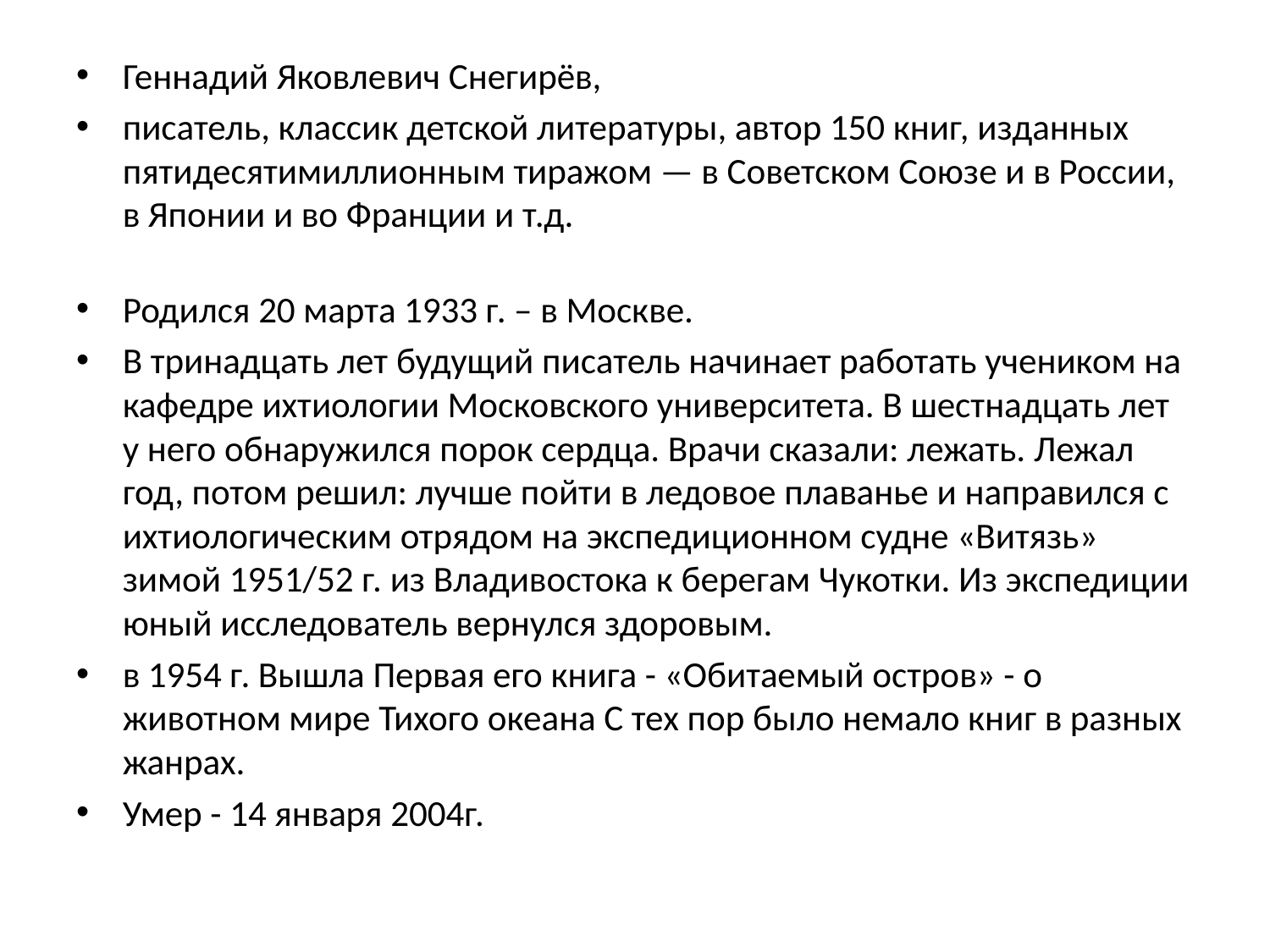

#
Геннадий Яковлевич Снегирёв,
писатель, классик детской литературы, автор 150 книг, изданных пятидесятимиллионным тиражом — в Советском Союзе и в России, в Японии и во Франции и т.д.
Родился 20 марта 1933 г. – в Москве.
В тринадцать лет будущий писатель начинает работать учеником на кафедре ихтиологии Московского университета. В шестнадцать лет у него обнаружился порок сердца. Врачи сказали: лежать. Лежал год, потом решил: лучше пойти в ледовое плаванье и направился с ихтиологическим отрядом на экспедиционном судне «Витязь» зимой 1951/52 г. из Владивостока к берегам Чукотки. Из экспедиции юный исследователь вернулся здоровым.
в 1954 г. Вышла Первая его книга - «Обитаемый остров» - о животном мире Тихого океана С тех пор было немало книг в разных жанрах.
Умер - 14 января 2004г.